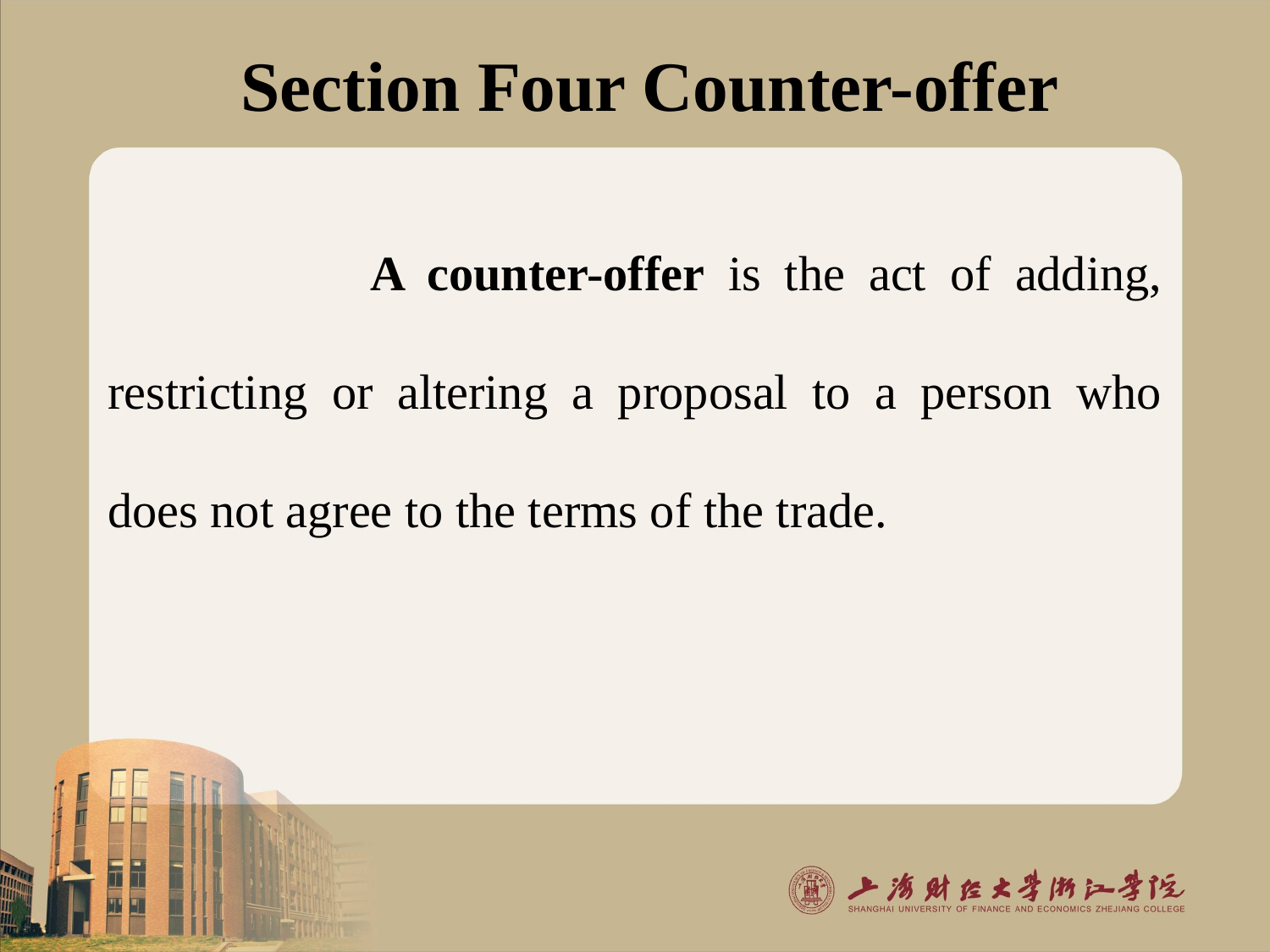

# Section Four Counter-offer
           A counter-offer is the act of adding, restricting or altering a proposal to a person who does not agree to the terms of the trade.